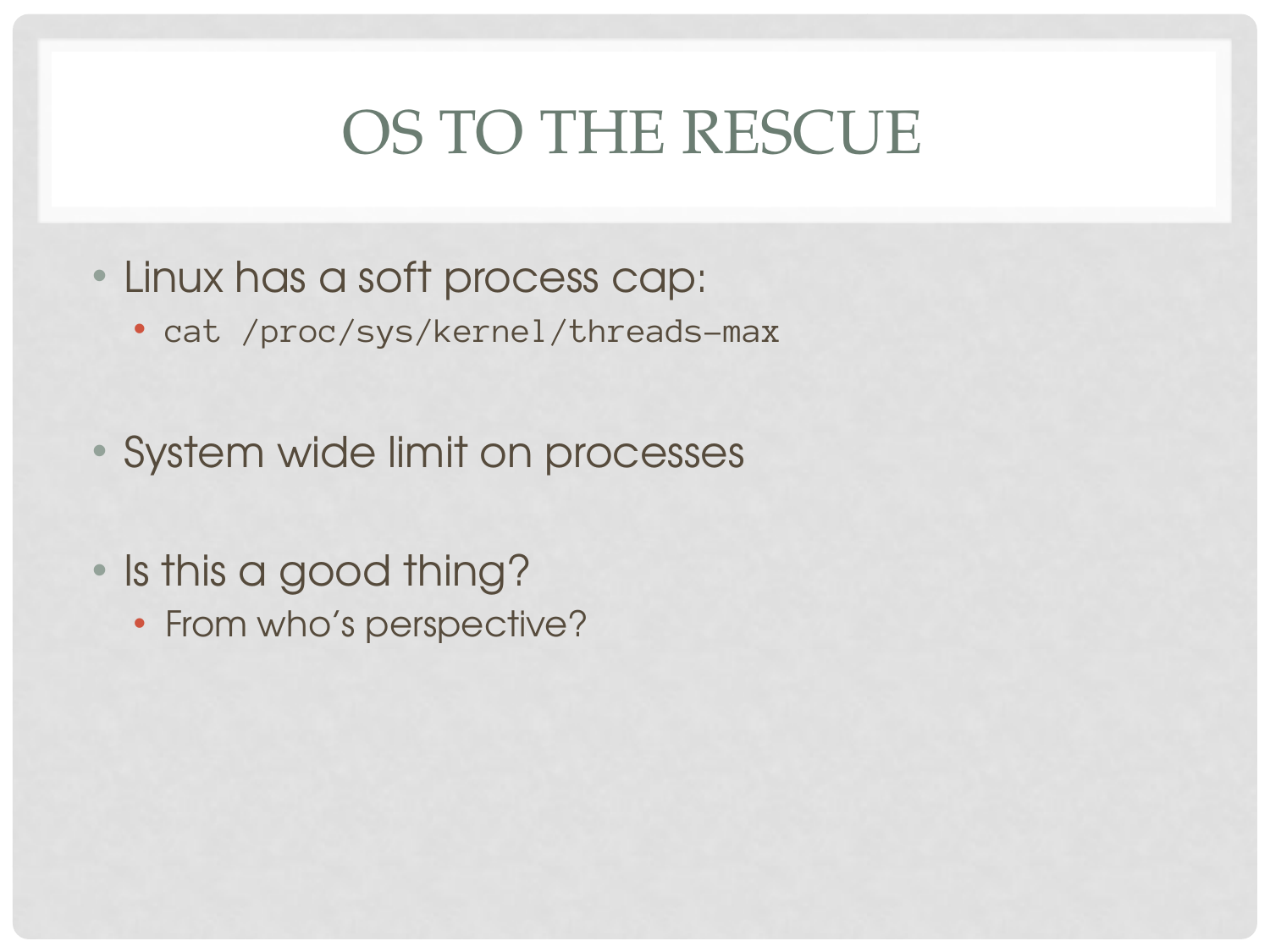

# OS to the rescue
Linux has a soft process cap:
cat /proc/sys/kernel/threads-max

System wide limit on processes

Is this a good thing?
From who’s perspective?